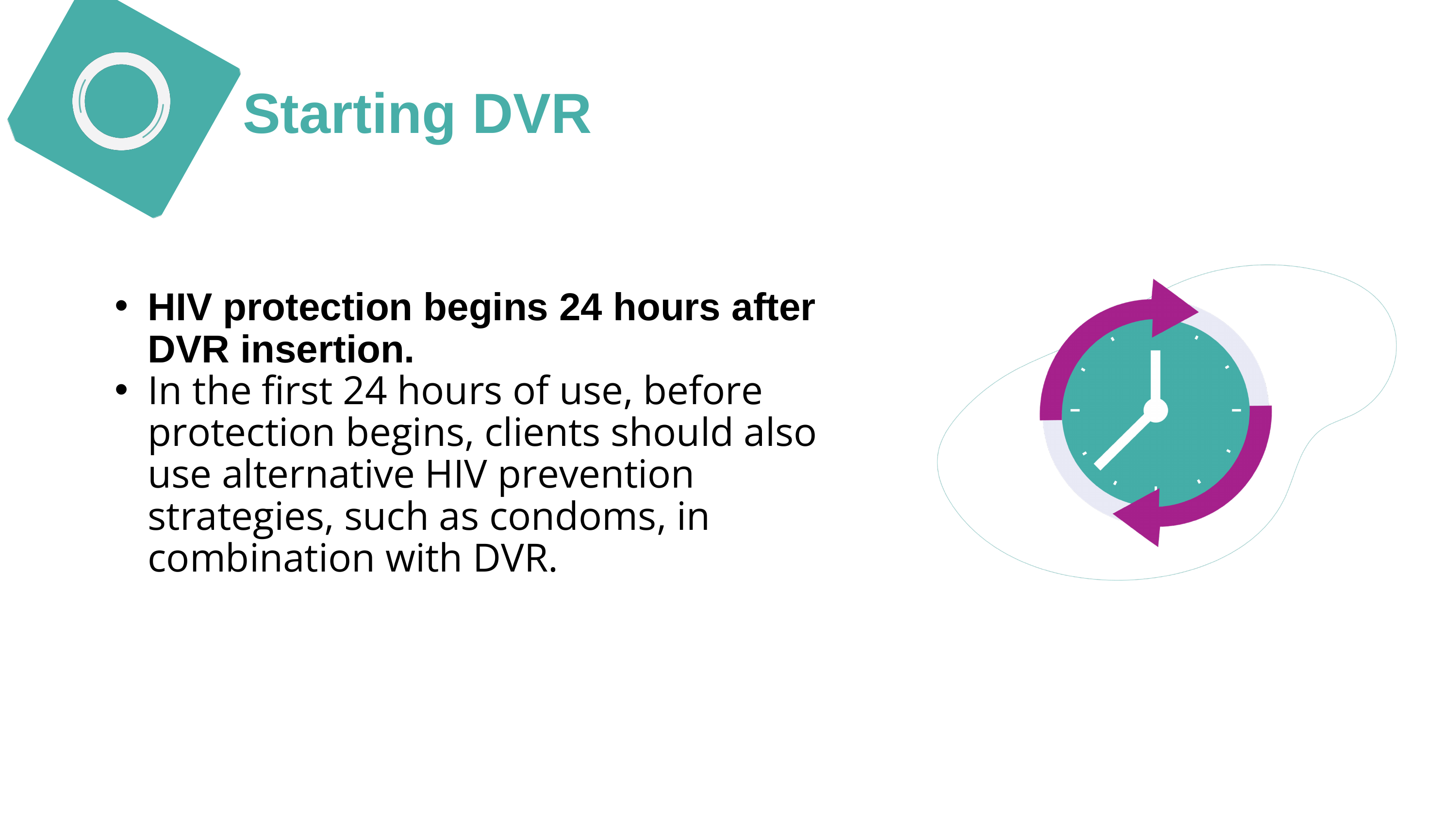

Starting DVR

HIV protection begins 24 hours after DVR insertion.
In the first 24 hours of use, before protection begins, clients should also use alternative HIV prevention strategies, such as condoms, in combination with DVR.